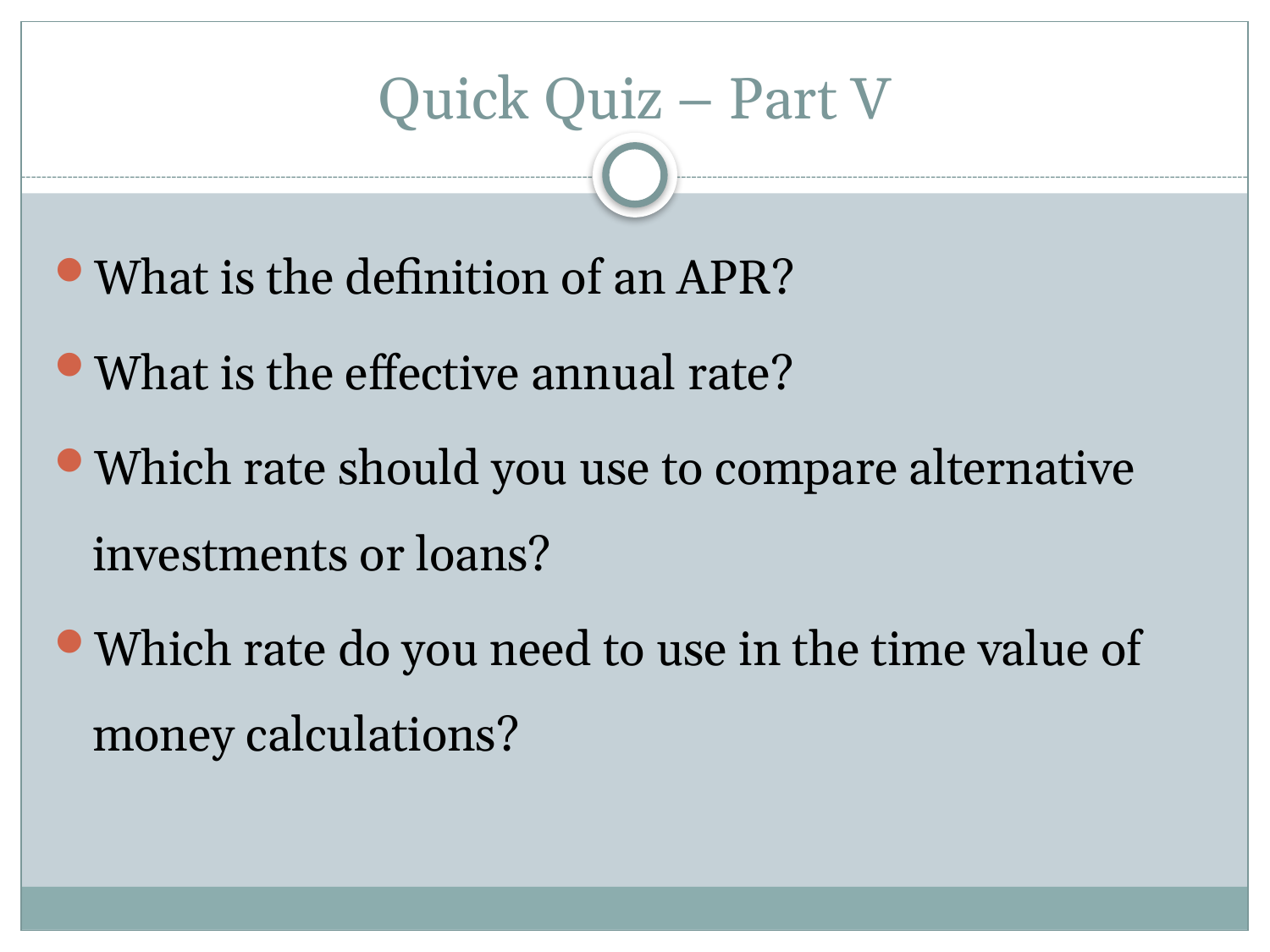

# Quick Quiz – Part V
What is the definition of an APR?
What is the effective annual rate?
Which rate should you use to compare alternative investments or loans?
Which rate do you need to use in the time value of money calculations?